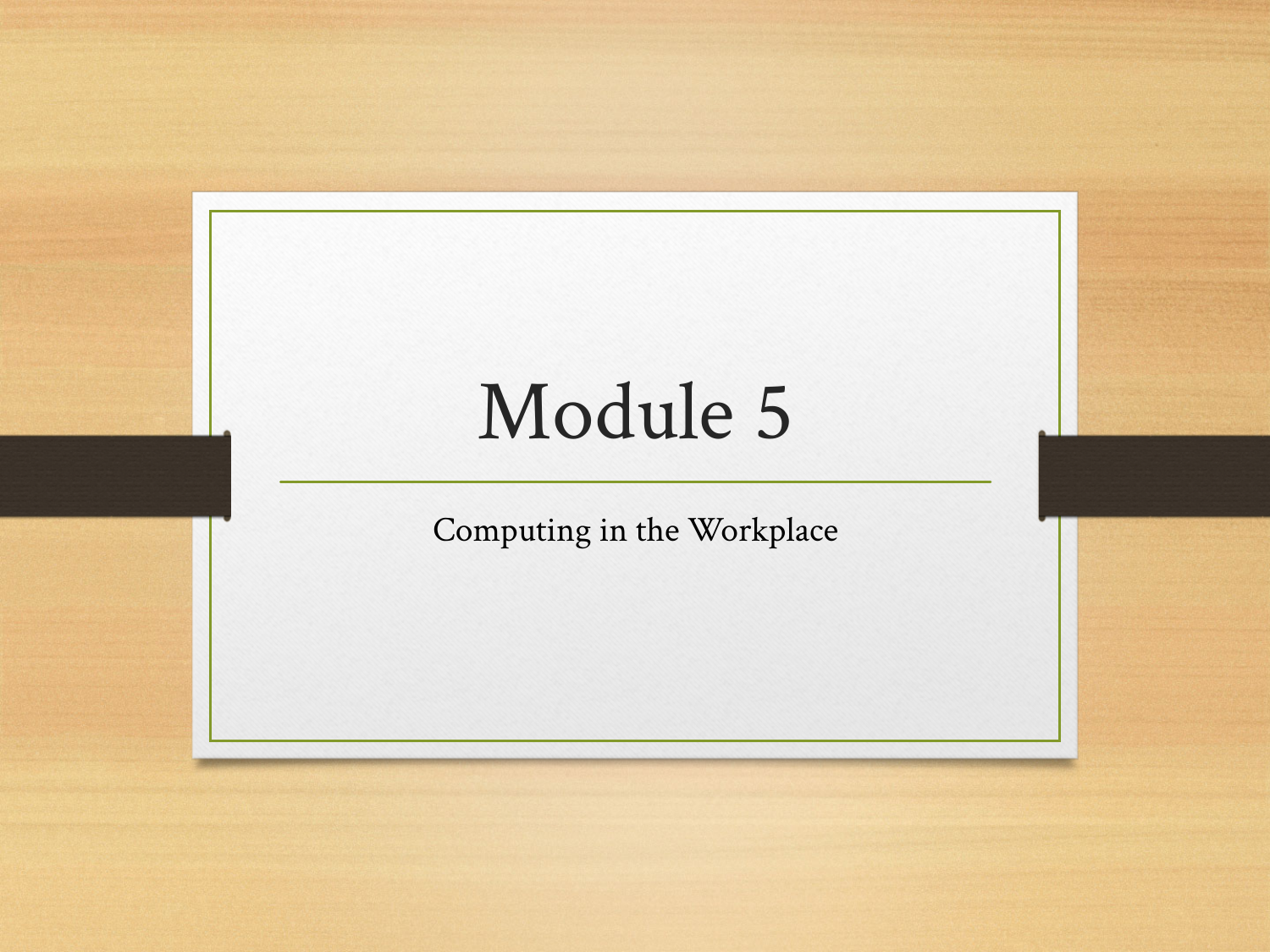

# Module 5
Computing in the Workplace